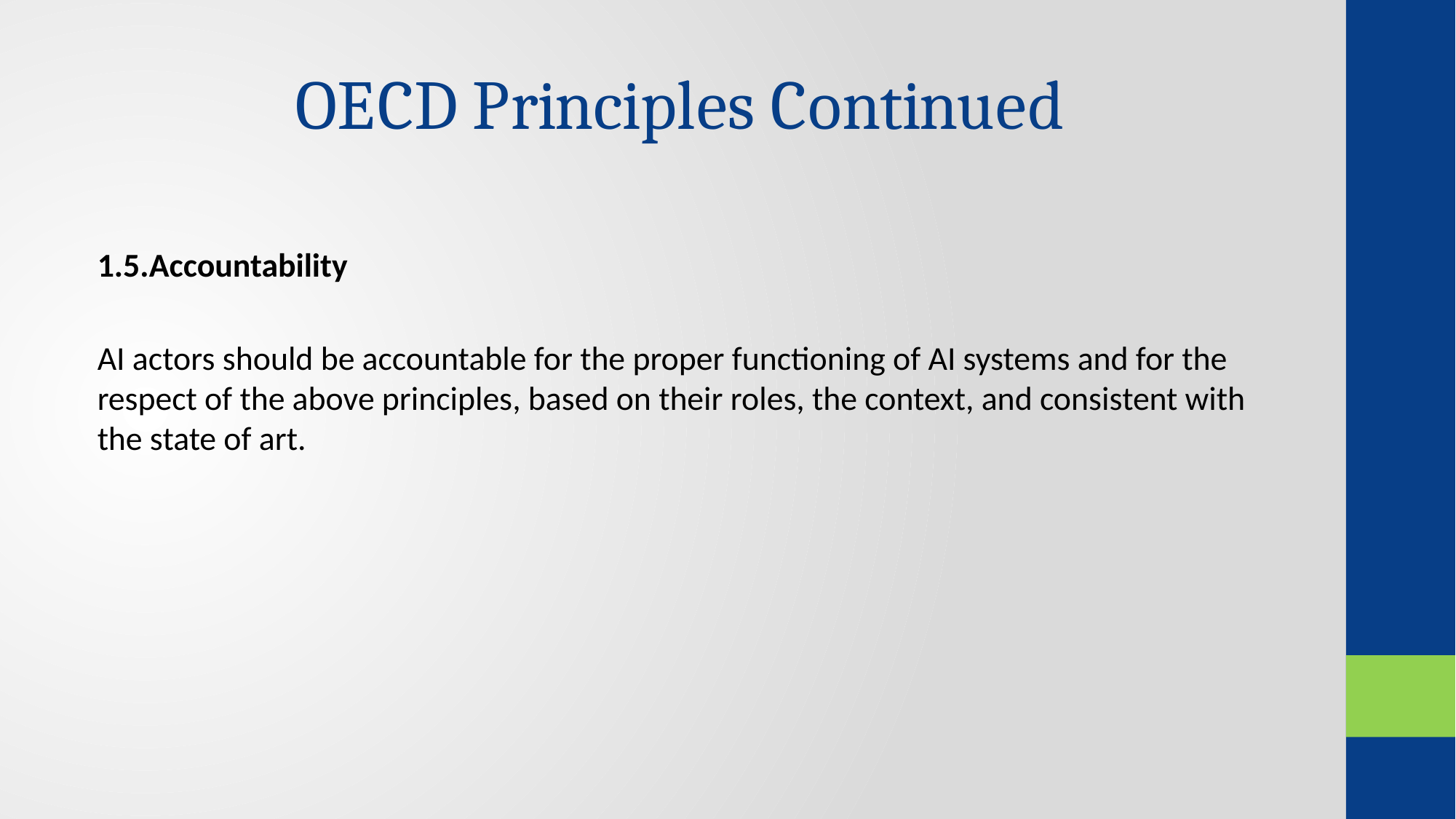

# OECD Principles Continued

1.5.Accountability

AI actors should be accountable for the proper functioning of AI systems and for the respect of the above principles, based on their roles, the context, and consistent with the state of art.